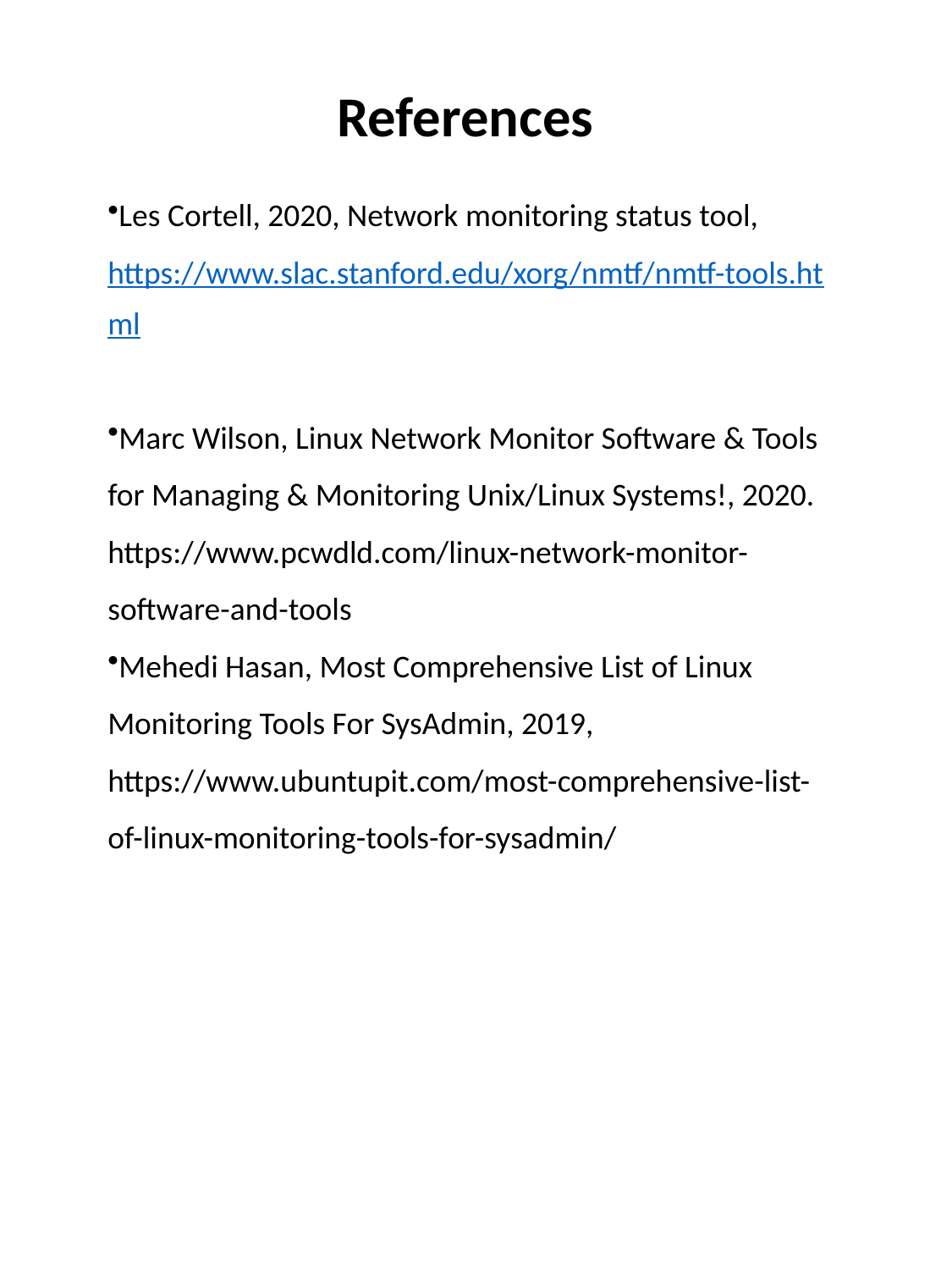

References
Les Cortell, 2020, Network monitoring status tool, https://www.slac.stanford.edu/xorg/nmtf/nmtf-tools.html

Marc Wilson, Linux Network Monitor Software & Tools for Managing & Monitoring Unix/Linux Systems!, 2020. https://www.pcwdld.com/linux-network-monitor-software-and-tools
Mehedi Hasan, Most Comprehensive List of Linux Monitoring Tools For SysAdmin, 2019, https://www.ubuntupit.com/most-comprehensive-list-of-linux-monitoring-tools-for-sysadmin/